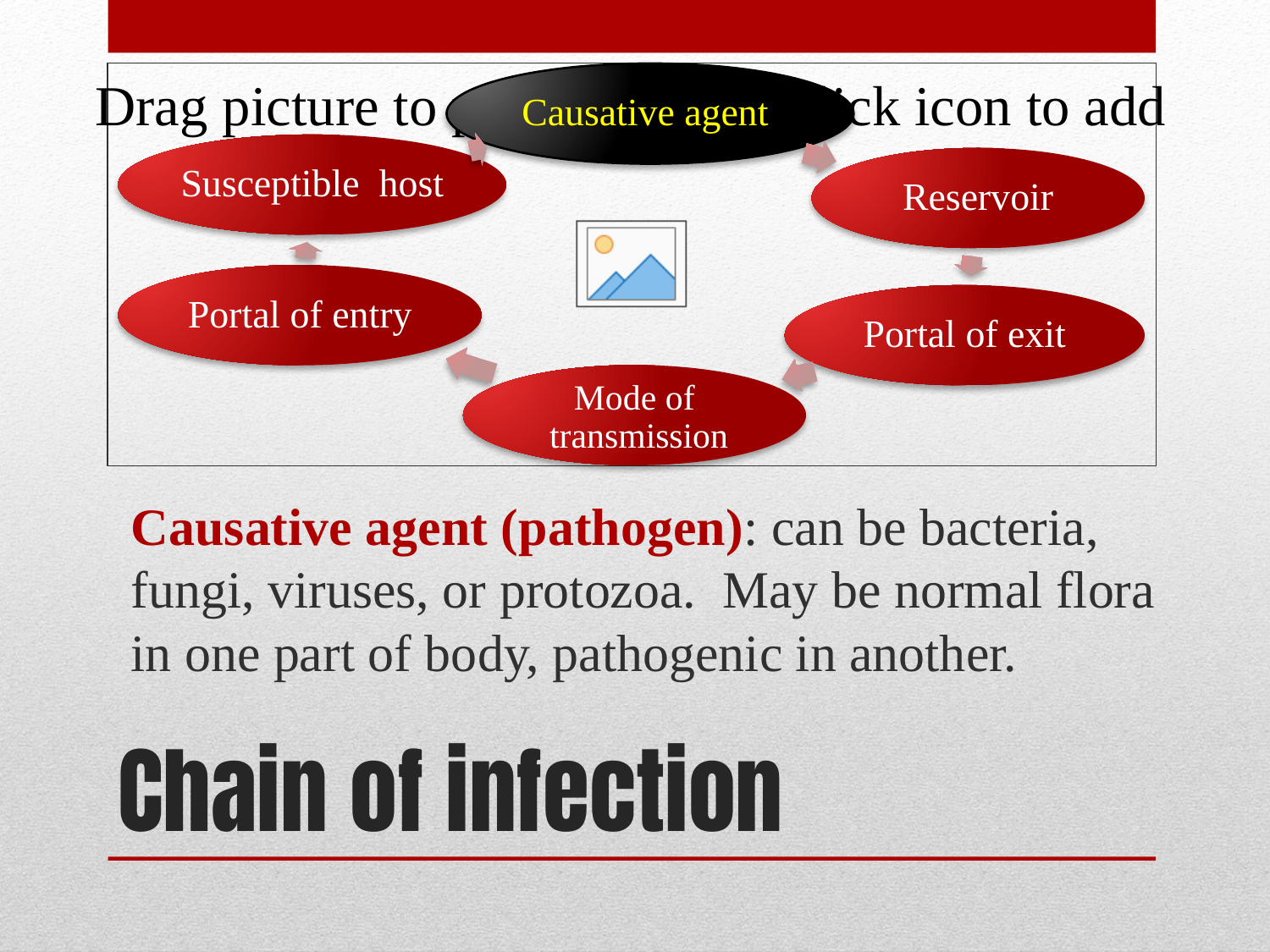

Causative agent

Reservoir

Portal of exit

Mode of
 transmission

Portal of entry

Susceptible  host

Causative agent (pathogen): can be bacteria, fungi, viruses, or protozoa.  May be normal flora in one part of body, pathogenic in another.
# Chain of infection